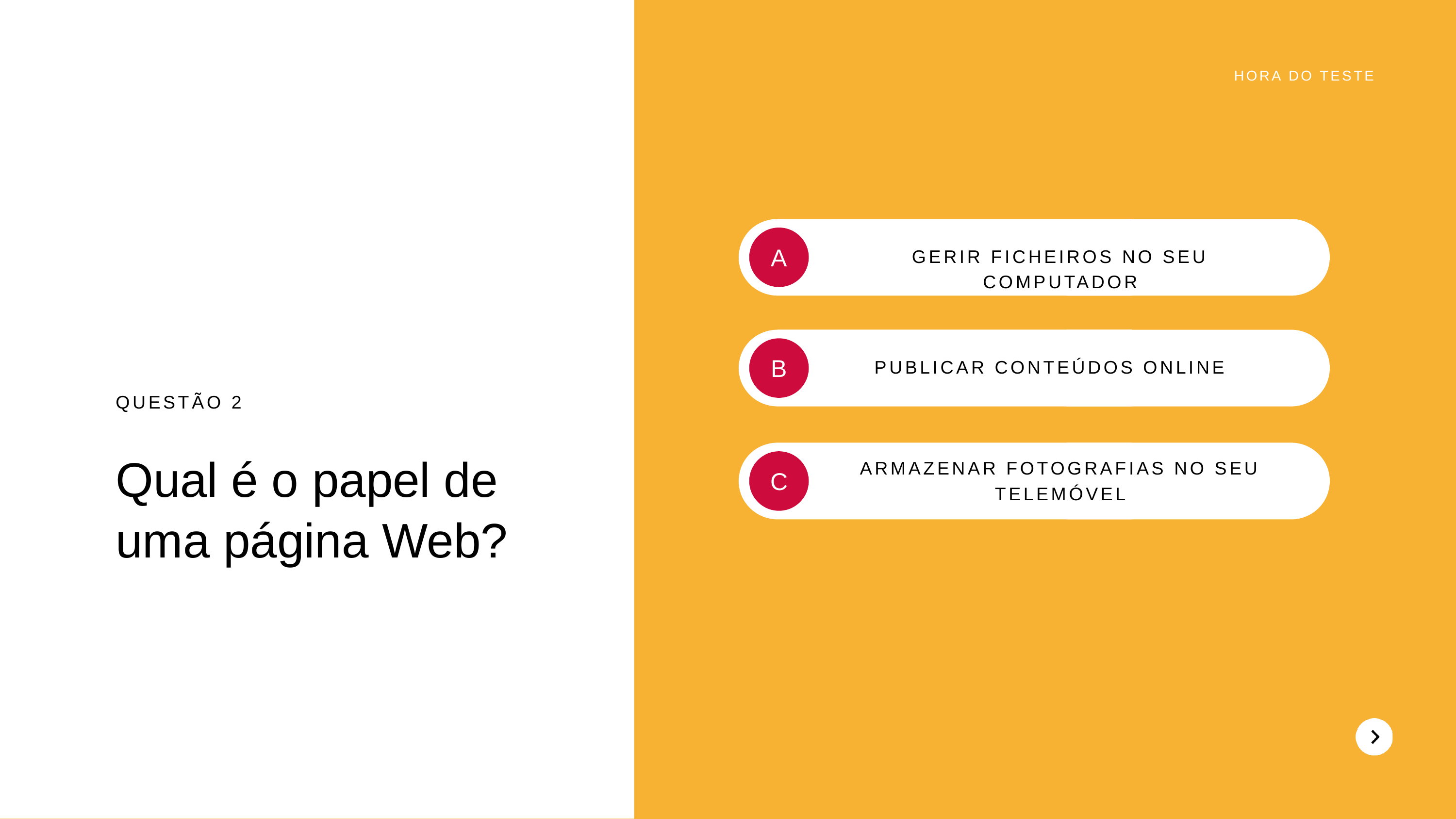

HORA DO TESTE

A
GERIR FICHEIROS NO SEU COMPUTADOR

B
PUBLICAR CONTEÚDOS ONLINE
QUESTÃO 2
Qual é o papel de uma página Web?

ARMAZENAR FOTOGRAFIAS NO SEU TELEMÓVEL
C